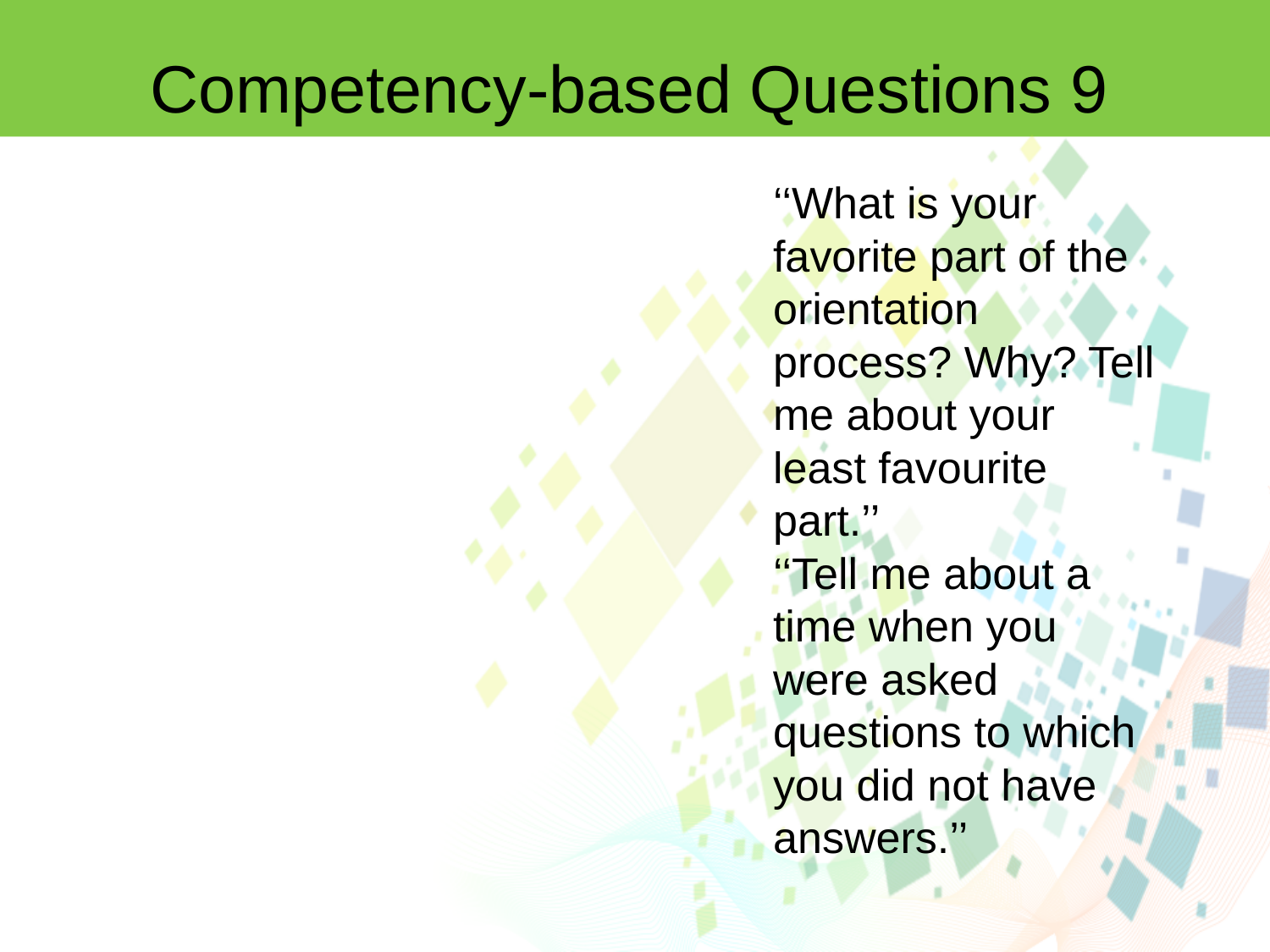

Competency-based Questions 9
‘‘What is your favorite part of the orientation process? Why? Tell me about your
least favourite part.’’
‘‘Tell me about a time when you were asked questions to which you did not have
answers.’’